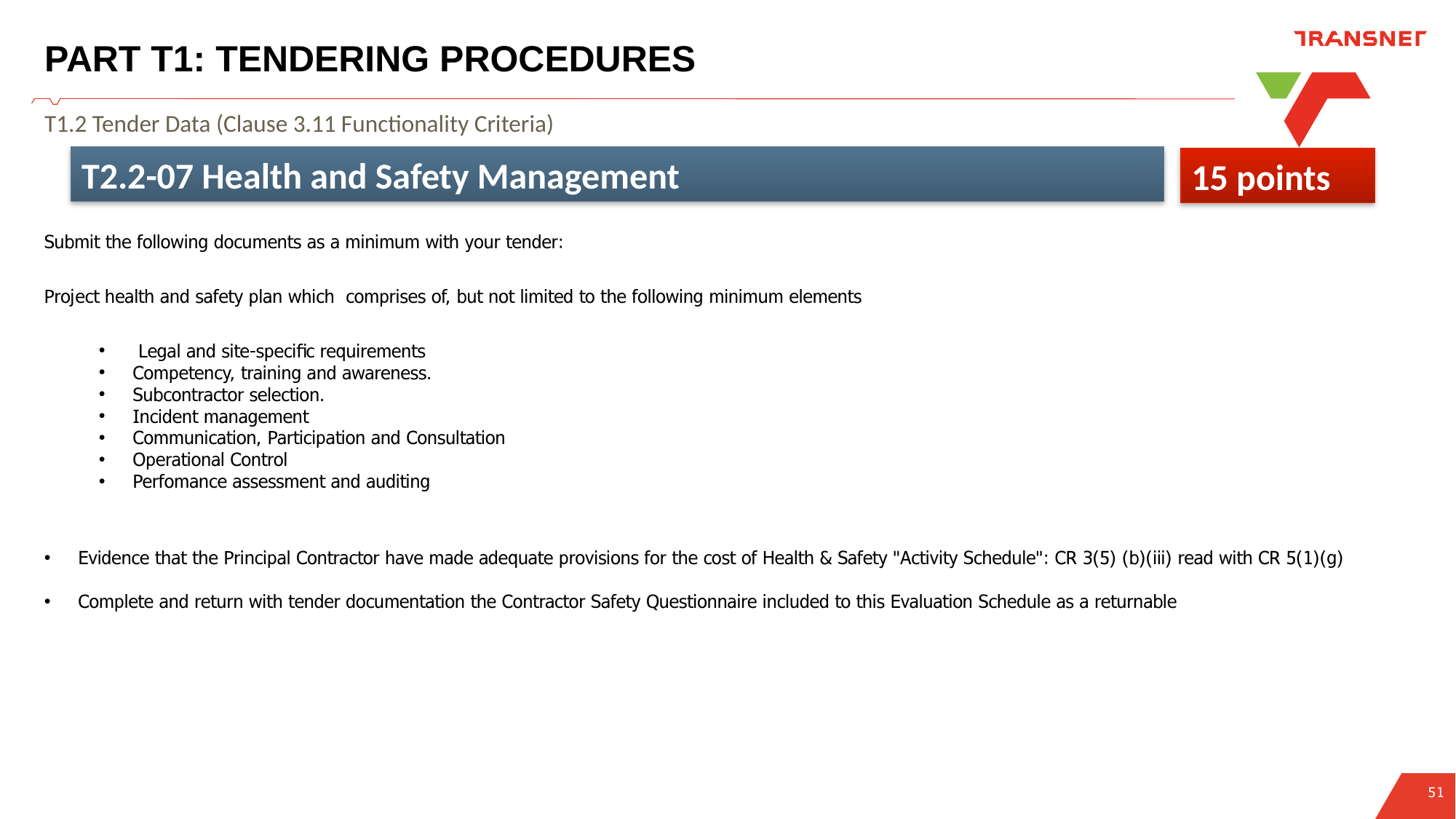

# PART T1: TENDERING PROCEDURES
T1.2 Tender Data (Clause 3.11 Functionality Criteria)
T2.2-07 Health and Safety Management
15 points
Submit the following documents as a minimum with your tender:

Project health and safety plan which  comprises of, but not limited to the following minimum elements

 Legal and site-specific requirements
Competency, training and awareness.
Subcontractor selection.
Incident management
Communication, Participation and Consultation
Operational Control
Perfomance assessment and auditing

Evidence that the Principal Contractor have made adequate provisions for the cost of Health & Safety "Activity Schedule": CR 3(5) (b)(iii) read with CR 5(1)(g)

Complete and return with tender documentation the Contractor Safety Questionnaire included to this Evaluation Schedule as a returnable

55 points
30 points
10 points
Q&A